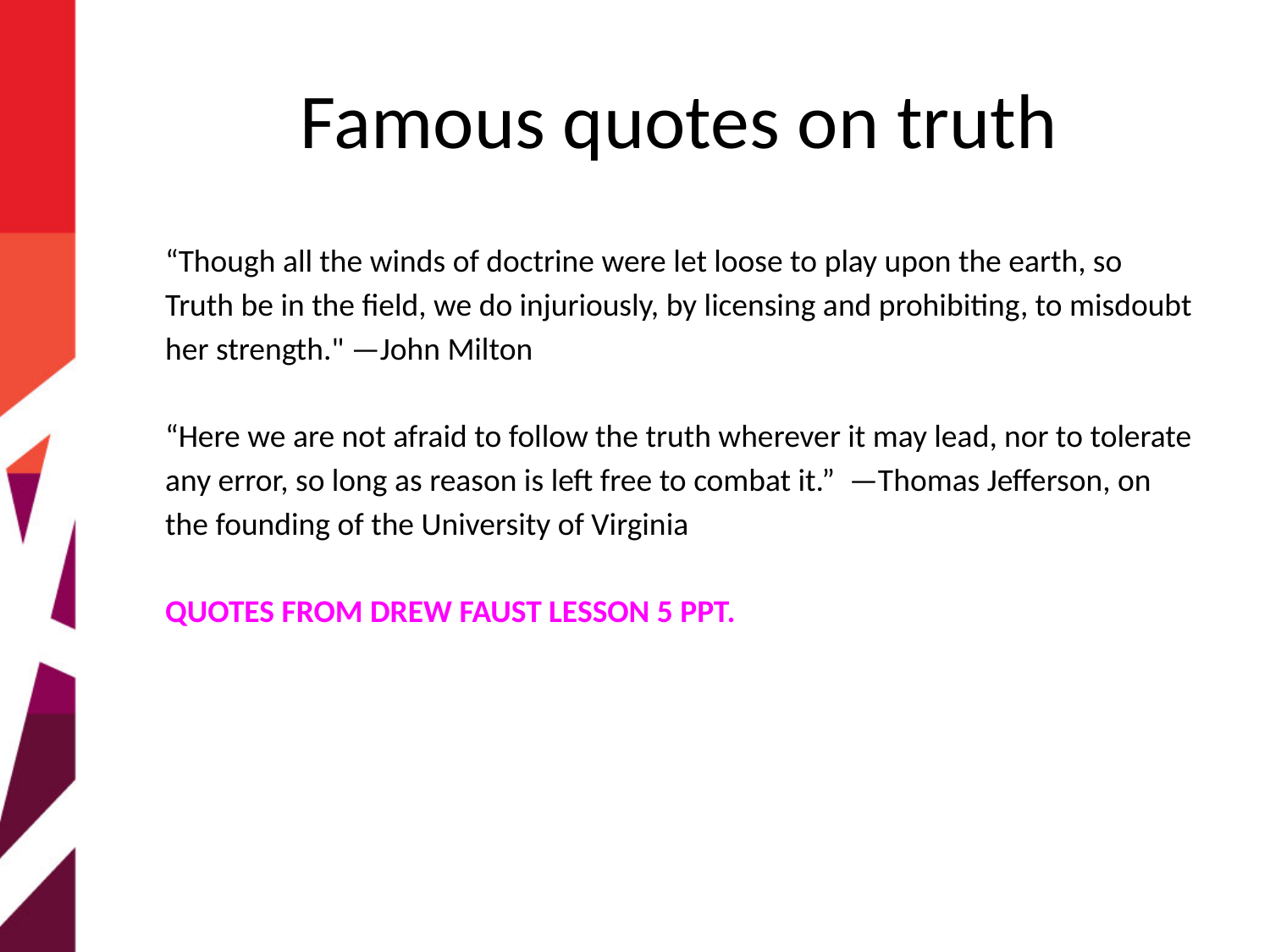

# Famous quotes on truth
“Though all the winds of doctrine were let loose to play upon the earth, so Truth be in the field, we do injuriously, by licensing and prohibiting, to misdoubt her strength." —John Milton

“Here we are not afraid to follow the truth wherever it may lead, nor to tolerate any error, so long as reason is left free to combat it.”  —Thomas Jefferson, on the founding of the University of Virginia

QUOTES FROM DREW FAUST LESSON 5 PPT.